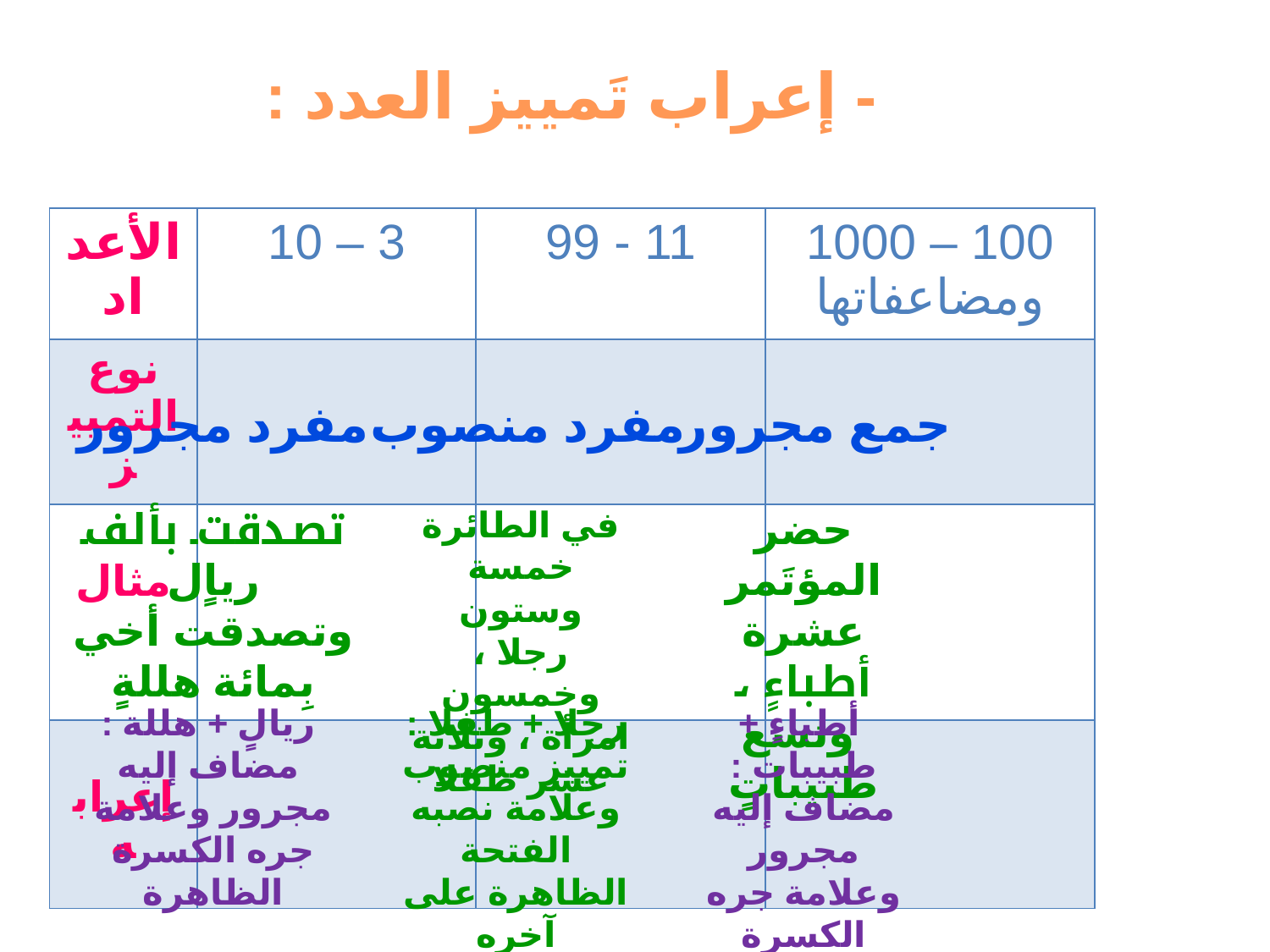

- إعراب تَمييز العدد :
| الأعداد | 3 – 10 | 11 - 99 | 100 – 1000 ومضاعفاتها |
| --- | --- | --- | --- |
| نوع التمييز |  |  |  |
| مثال |  |  |  |
| إعرابه |  |  |  |
مفرد مجرور
مفرد منصوب
جمع مجرور
تصدقت بألف رياٍل وتصدقت أخي
بِمائة هللةٍ
في الطائرة خمسة وستون رجلا ، وخمسون امرأة ، وثلاثة عشر طفلا
حضر المؤتَمر عشرة أطباءٍ ،
 وتسع طبيباتٍ
 ريالٍ + هللة :
 مضاف إليه مجرور وعلامة جره الكسرة الظاهرة
رجلا + طفلا :
تمييز منصوب وعلامة نصبه الفتحة الظاهرة على آخره
 أطباءٍ + طبيبات : مضاف إليه مجرور وعلامة جره الكسرة الظاهرة